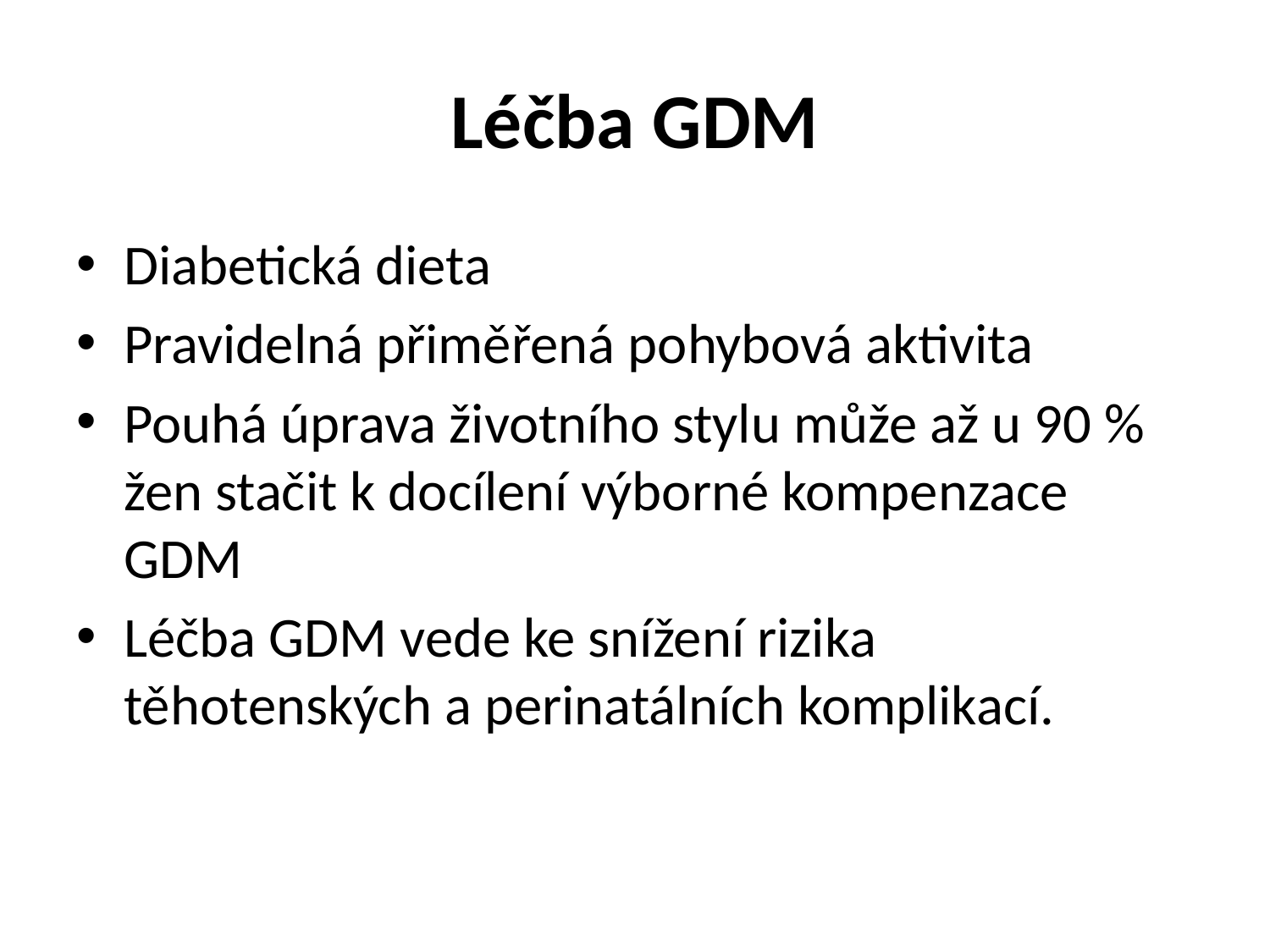

# Léčba GDM
Diabetická dieta
Pravidelná přiměřená pohybová aktivita
Pouhá úprava životního stylu může až u 90 % žen stačit k docílení výborné kompenzace GDM
Léčba GDM vede ke snížení rizika těhotenských a perinatálních komplikací.